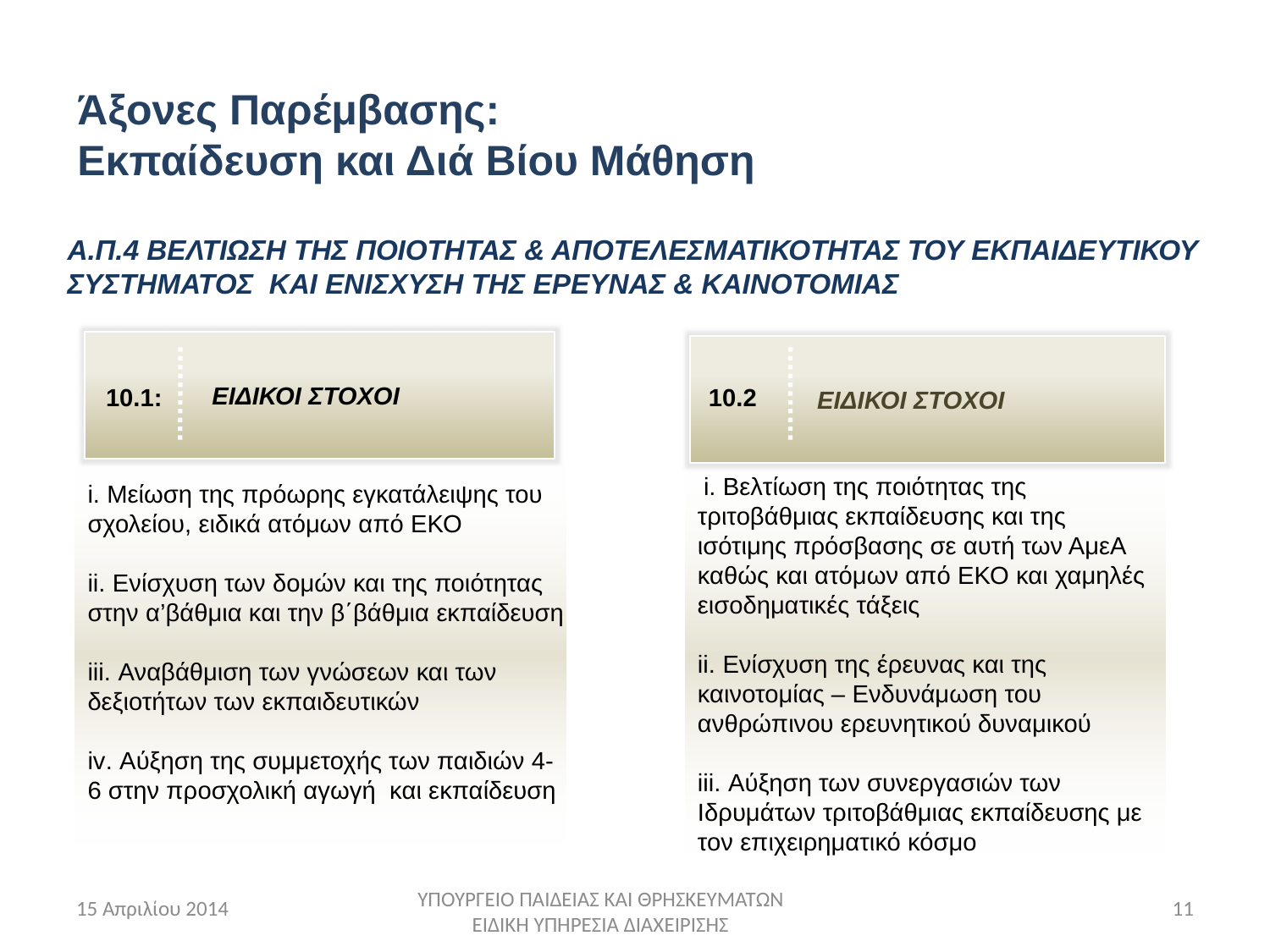

Άξονες Παρέμβασης:
Εκπαίδευση και Διά Βίου Μάθηση
Α.Π.4 ΒΕΛΤΙΩΣΗ ΤΗΣ ΠΟΙΟΤΗΤΑΣ & ΑΠΟΤΕΛΕΣΜΑΤΙΚΟΤΗΤΑΣ ΤΟΥ ΕΚΠΑΙΔΕΥΤΙΚΟΥ ΣΥΣΤΗΜΑΤΟΣ  ΚΑΙ ΕΝΙΣΧΥΣΗ ΤΗΣ ΕΡΕΥΝΑΣ & ΚΑΙΝΟΤΟΜΙΑΣ

ΕΙΔΙΚΟΙ ΣΤΟΧΟΙ
ΕΙΔΙΚΟΙ ΣΤΟΧΟΙ
10.1:
10.2
 i. Βελτίωση της ποιότητας της τριτοβάθμιας εκπαίδευσης και της ισότιμης πρόσβασης σε αυτή των ΑμεΑ καθώς και ατόμων από ΕΚΟ και χαμηλές εισοδηματικές τάξεις

ii. Ενίσχυση της έρευνας και της καινοτομίας – Ενδυνάμωση του ανθρώπινου ερευνητικού δυναμικού

iii. Αύξηση των συνεργασιών των Ιδρυμάτων τριτοβάθμιας εκπαίδευσης με τον επιχειρηματικό κόσμο

i. Μείωση της πρόωρης εγκατάλειψης του σχολείου, ειδικά ατόμων από ΕΚΟ

ii. Ενίσχυση των δομών και της ποιότητας στην α’βάθμια και την β΄βάθμια εκπαίδευση

iii. Αναβάθμιση των γνώσεων και των δεξιοτήτων των εκπαιδευτικών

iv. Αύξηση της συμμετοχής των παιδιών 4-6 στην προσχολική αγωγή  και εκπαίδευση

15 Απριλίου 2014
11
ΥΠΟΥΡΓΕΙΟ ΠΑΙΔΕΙΑΣ ΚΑΙ ΘΡΗΣΚΕΥΜΑΤΩΝ
ΕΙΔΙΚΗ ΥΠΗΡΕΣΙΑ ΔΙΑΧΕΙΡΙΣΗΣ